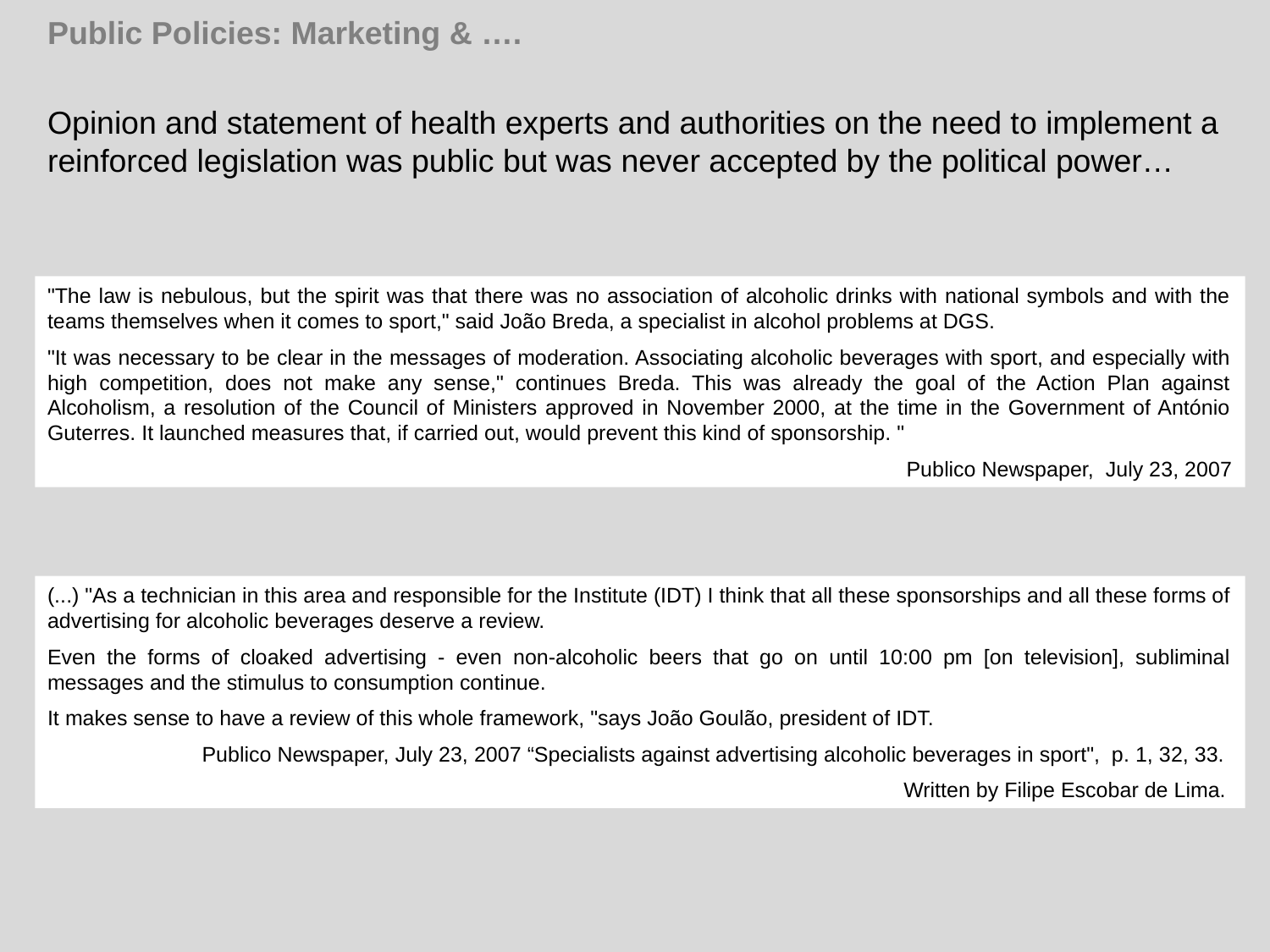

Public Policies: Marketing & ….
Opinion and statement of health experts and authorities on the need to implement a reinforced legislation was public but was never accepted by the political power…
"The law is nebulous, but the spirit was that there was no association of alcoholic drinks with national symbols and with the teams themselves when it comes to sport," said João Breda, a specialist in alcohol problems at DGS.
"It was necessary to be clear in the messages of moderation. Associating alcoholic beverages with sport, and especially with high competition, does not make any sense," continues Breda. This was already the goal of the Action Plan against Alcoholism, a resolution of the Council of Ministers approved in November 2000, at the time in the Government of António Guterres. It launched measures that, if carried out, would prevent this kind of sponsorship. "
Publico Newspaper,  July 23, 2007
(...) "As a technician in this area and responsible for the Institute (IDT) I think that all these sponsorships and all these forms of advertising for alcoholic beverages deserve a review.
Even the forms of cloaked advertising - even non-alcoholic beers that go on until 10:00 pm [on television], subliminal messages and the stimulus to consumption continue.
It makes sense to have a review of this whole framework, "says João Goulão, president of IDT.
Publico Newspaper, July 23, 2007 “Specialists against advertising alcoholic beverages in sport",  p. 1, 32, 33.
Written by Filipe Escobar de Lima.